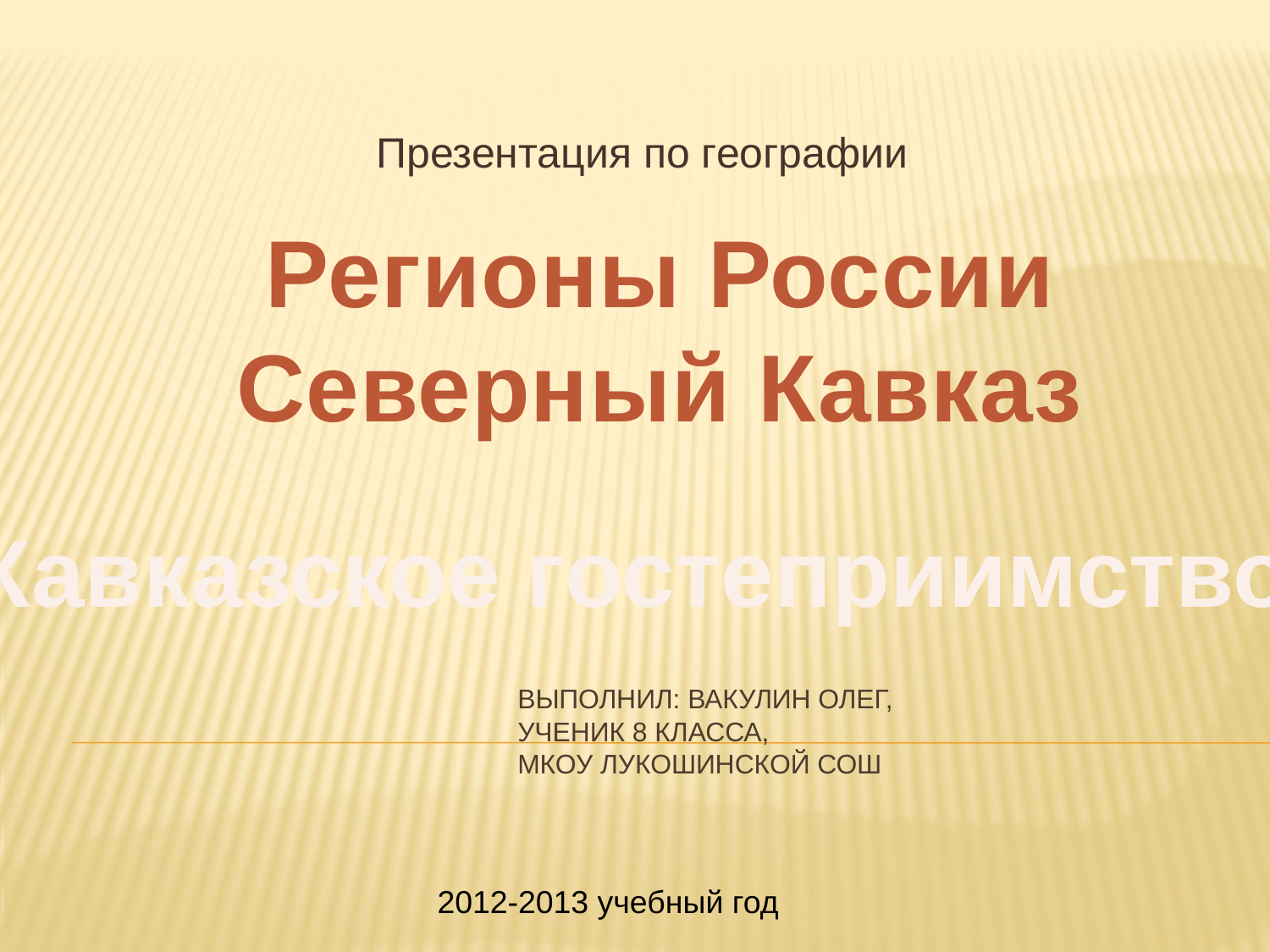

Презентация по географии
Регионы России
Северный Кавказ
«Кавказское гостеприимство»
# Выполнил: Вакулин олег, ученик 8 класса, МКОУ Лукошинской СОШ
2012-2013 учебный год